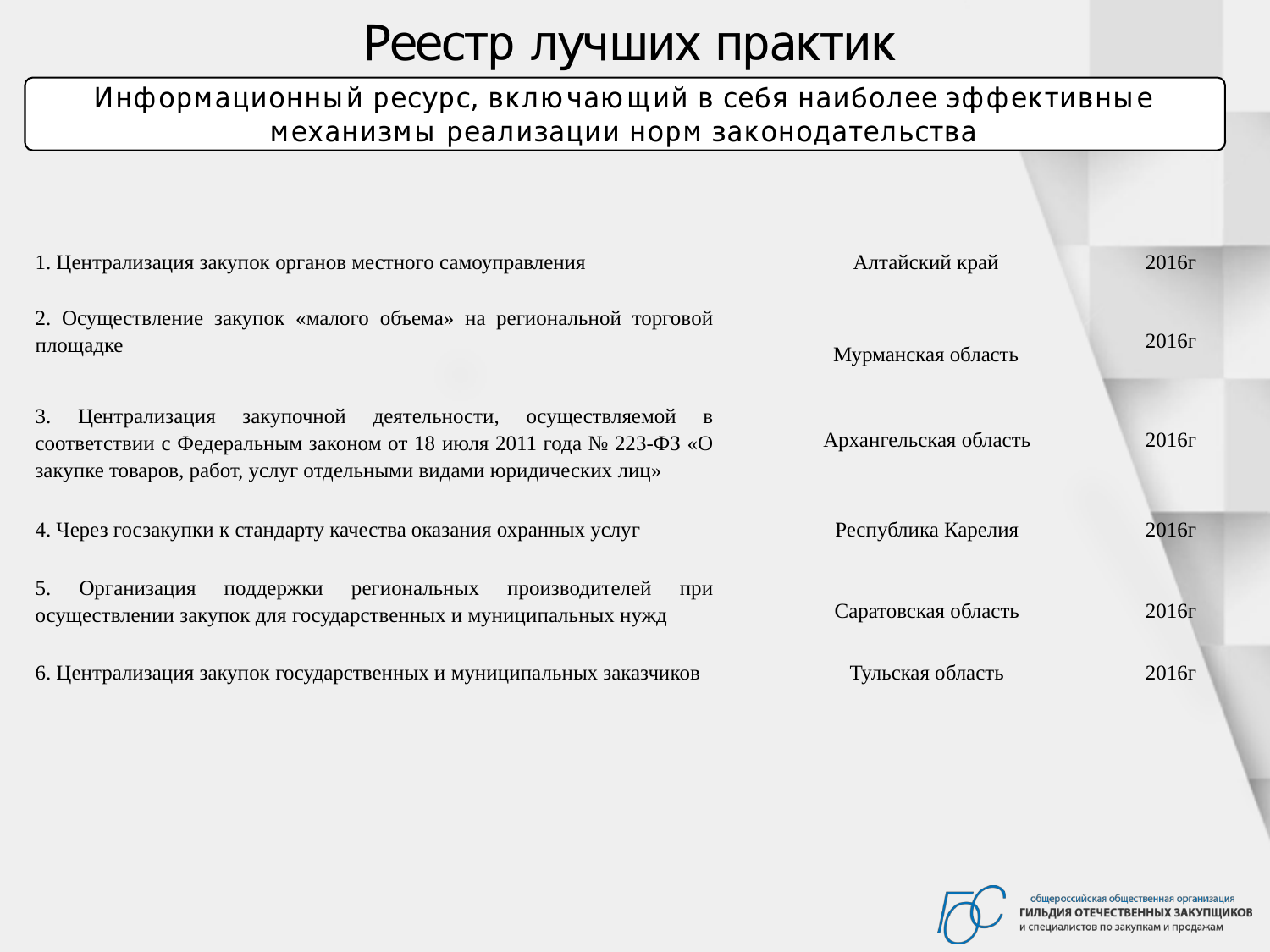

Реестр лучших практик

Информационный ресурс, включающий в себя наиболее эффективные механизмы реализации норм законодательства
| 1. Централизация закупок органов местного самоуправления | Алтайский край | 2016г |
| --- | --- | --- |
| 2. Осуществление закупок «малого объема» на региональной торговой площадке | Мурманская область | 2016г |
| 3. Централизация закупочной деятельности, осуществляемой в соответствии с Федеральным законом от 18 июля 2011 года № 223-ФЗ «О закупке товаров, работ, услуг отдельными видами юридических лиц» | Архангельская область | 2016г |
| 4. Через госзакупки к стандарту качества оказания охранных услуг | Республика Карелия | 2016г |
| 5. Организация поддержки региональных производителей при осуществлении закупок для государственных и муниципальных нужд | Саратовская область | 2016г |
| 6. Централизация закупок государственных и муниципальных заказчиков | Тульская область | 2016г |
|  |  |  |